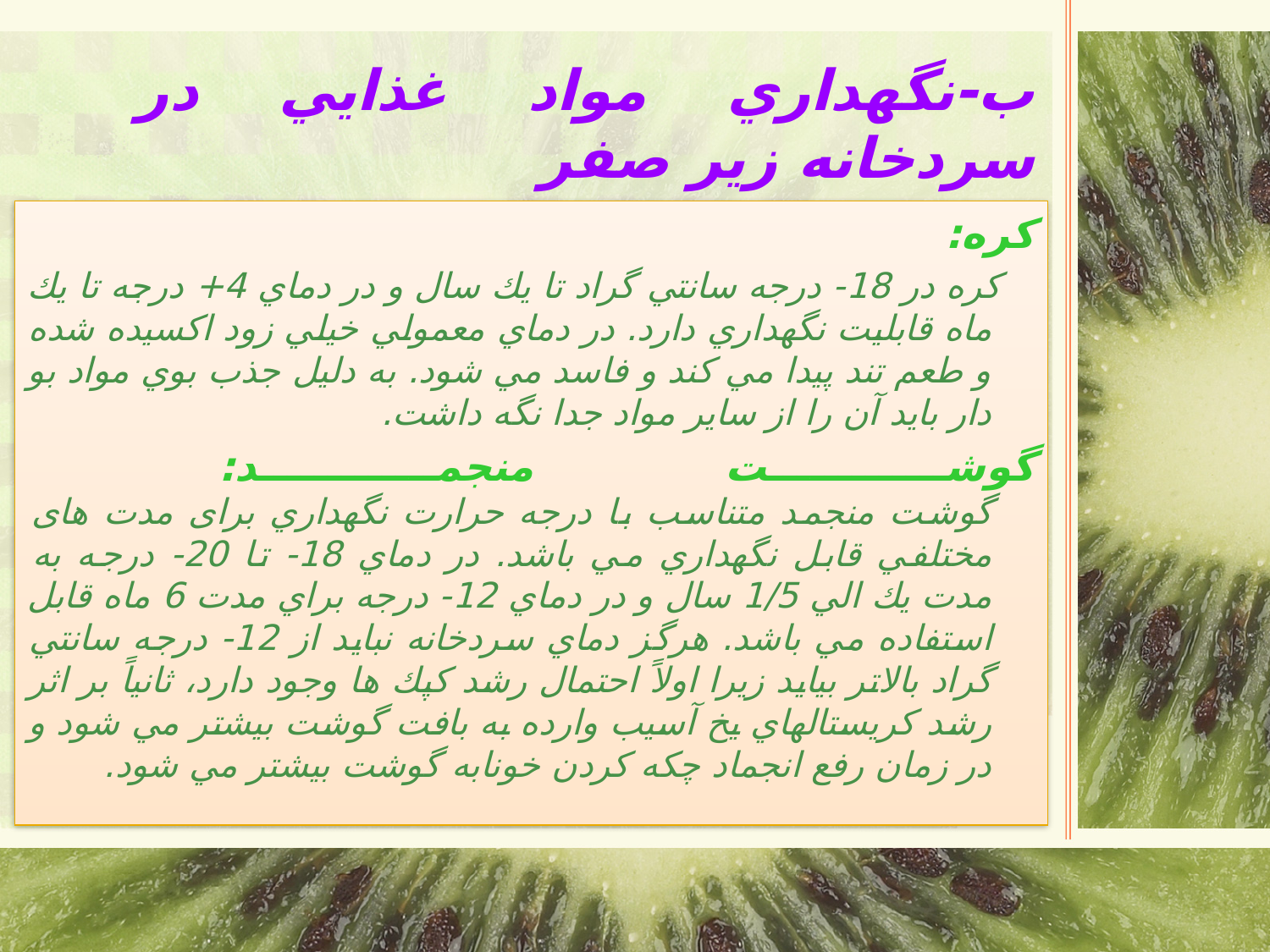

# ب-نگهداري مواد غذايي در سردخانه زير صفر
كره:
   كره در 18- درجه سانتي گراد تا يك سال و در دماي 4+ درجه تا يك ماه قابليت نگهداري دارد. در دماي معمولي خيلي زود اكسيده شده و طعم تند پيدا مي كند و فاسد مي شود. به دليل جذب بوي مواد بو دار بايد آن را از ساير مواد جدا نگه داشت.
گوشت منجمد:
گوشت منجمد متناسب با درجه حرارت نگهداري برای مدت های مختلفي قابل نگهداري مي باشد. در دماي 18- تا 20- درجه به مدت يك الي 1/5 سال و در دماي 12- درجه براي مدت 6 ماه قابل استفاده مي باشد. هرگز دماي سردخانه نبايد از 12- درجه سانتي گراد بالاتر بيايد زيرا اولاً احتمال رشد كپك ها وجود دارد، ثانياً بر اثر رشد كريستالهاي يخ آسيب وارده به بافت گوشت بيشتر مي شود و در زمان رفع انجماد چكه كردن خونابه گوشت بيشتر مي شود.